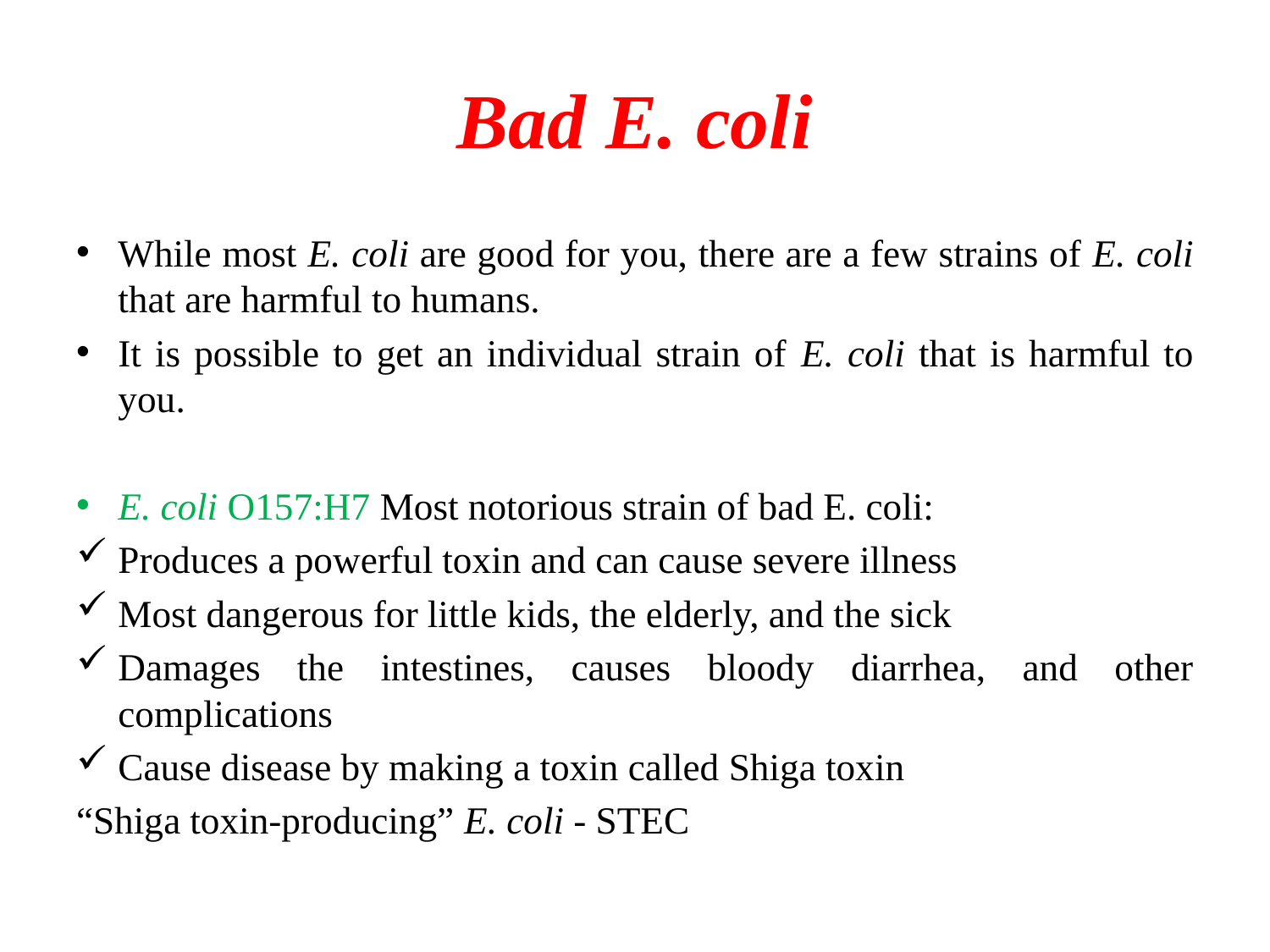

# Bad E. coli
While most E. coli are good for you, there are a few strains of E. coli that are harmful to humans.
It is possible to get an individual strain of E. coli that is harmful to you.

E. coli O157:H7 Most notorious strain of bad E. coli:
Produces a powerful toxin and can cause severe illness
Most dangerous for little kids, the elderly, and the sick
Damages the intestines, causes bloody diarrhea, and other complications
Cause disease by making a toxin called Shiga toxin
“Shiga toxin-producing” E. coli - STEC